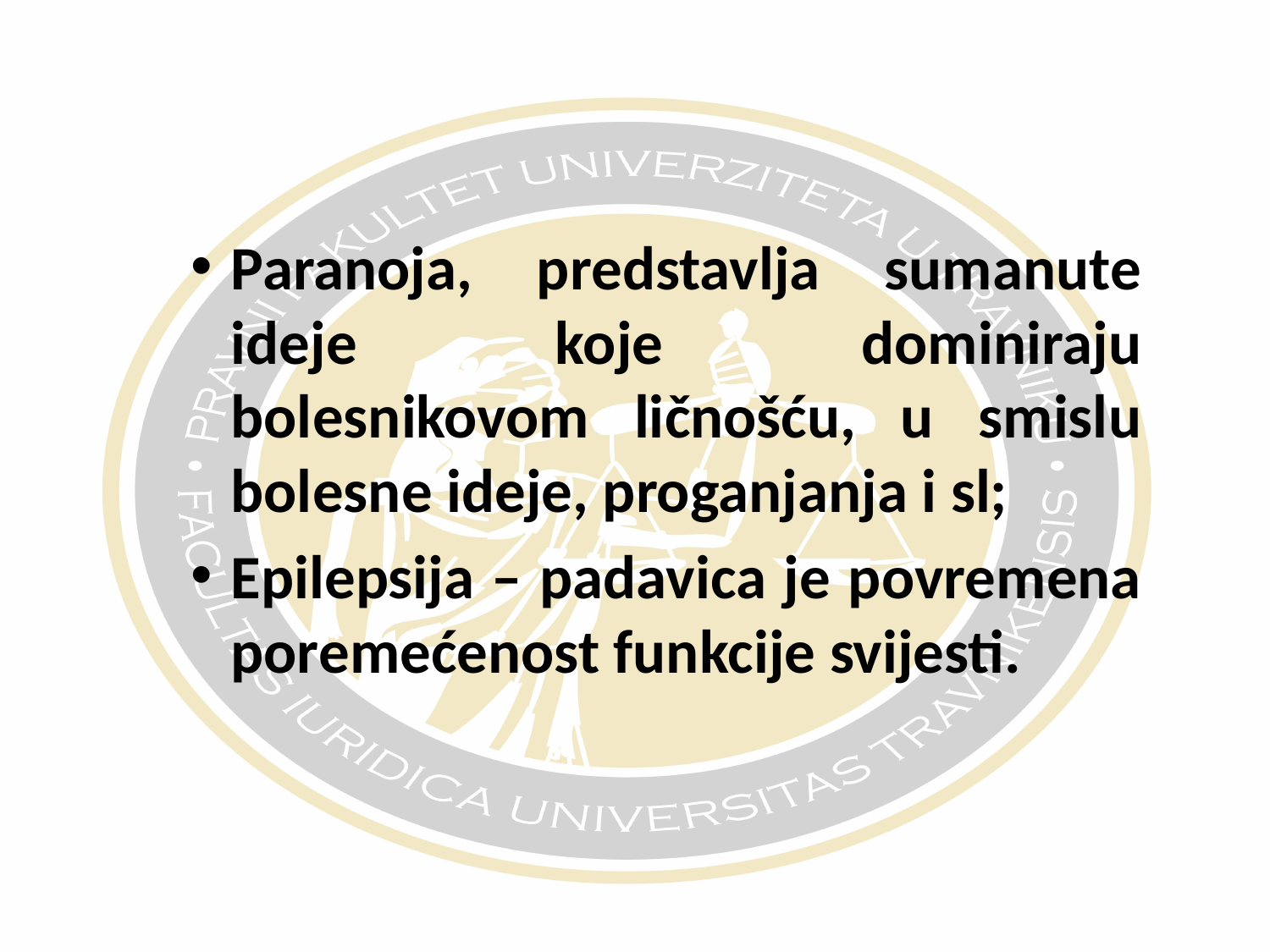

#
Paranoja, predstavlja sumanute ideje koje dominiraju bolesnikovom ličnošću, u smislu bolesne ideje, proganjanja i sl;
Epilepsija – padavica je povremena poremećenost funkcije svijesti.